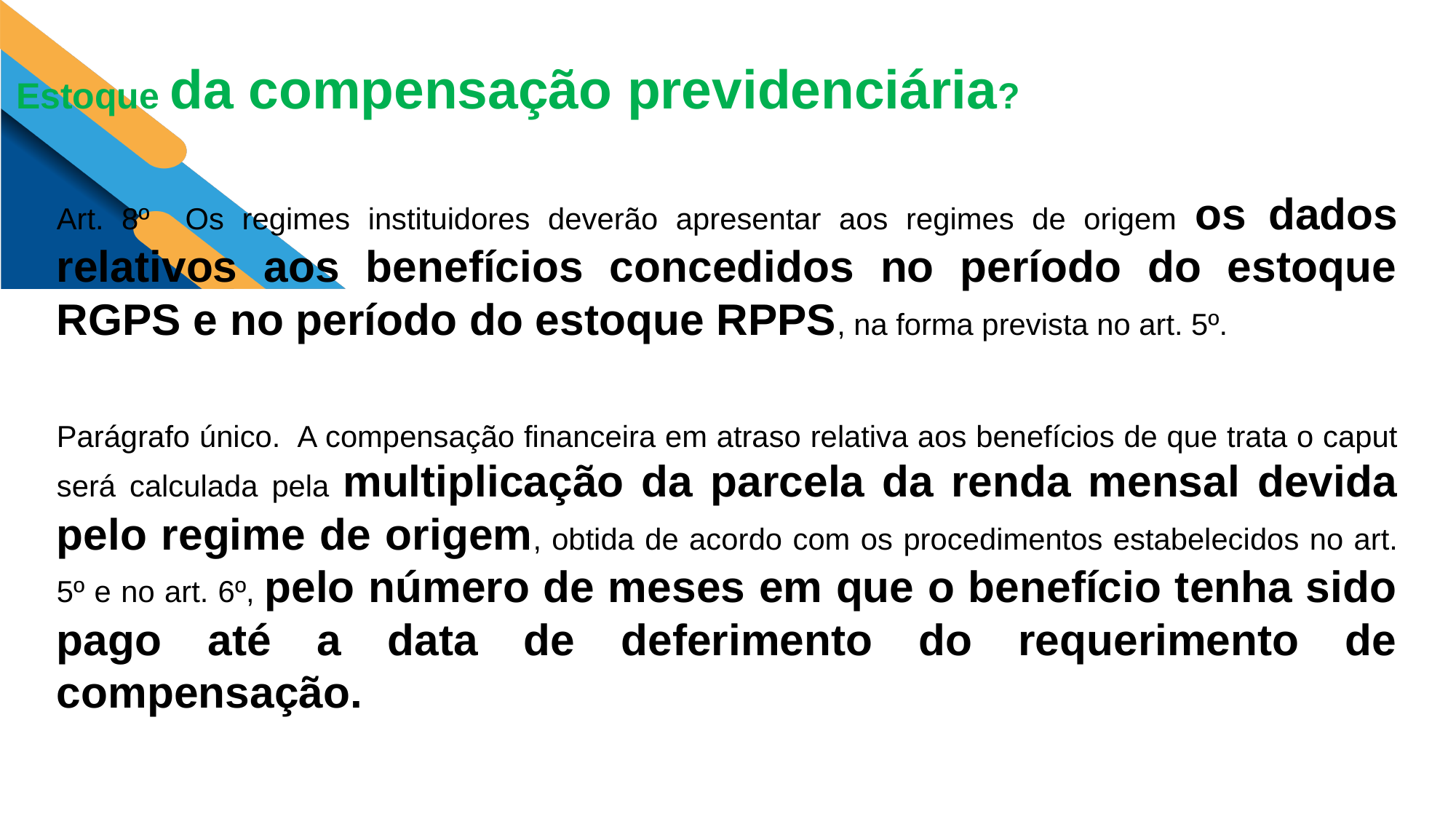

Estoque da compensação previdenciária?

Art. 8º  Os regimes instituidores deverão apresentar aos regimes de origem os dados relativos aos benefícios concedidos no período do estoque RGPS e no período do estoque RPPS, na forma prevista no art. 5º.

Parágrafo único.  A compensação financeira em atraso relativa aos benefícios de que trata o caput será calculada pela multiplicação da parcela da renda mensal devida pelo regime de origem, obtida de acordo com os procedimentos estabelecidos no art. 5º e no art. 6º, pelo número de meses em que o benefício tenha sido pago até a data de deferimento do requerimento de compensação.